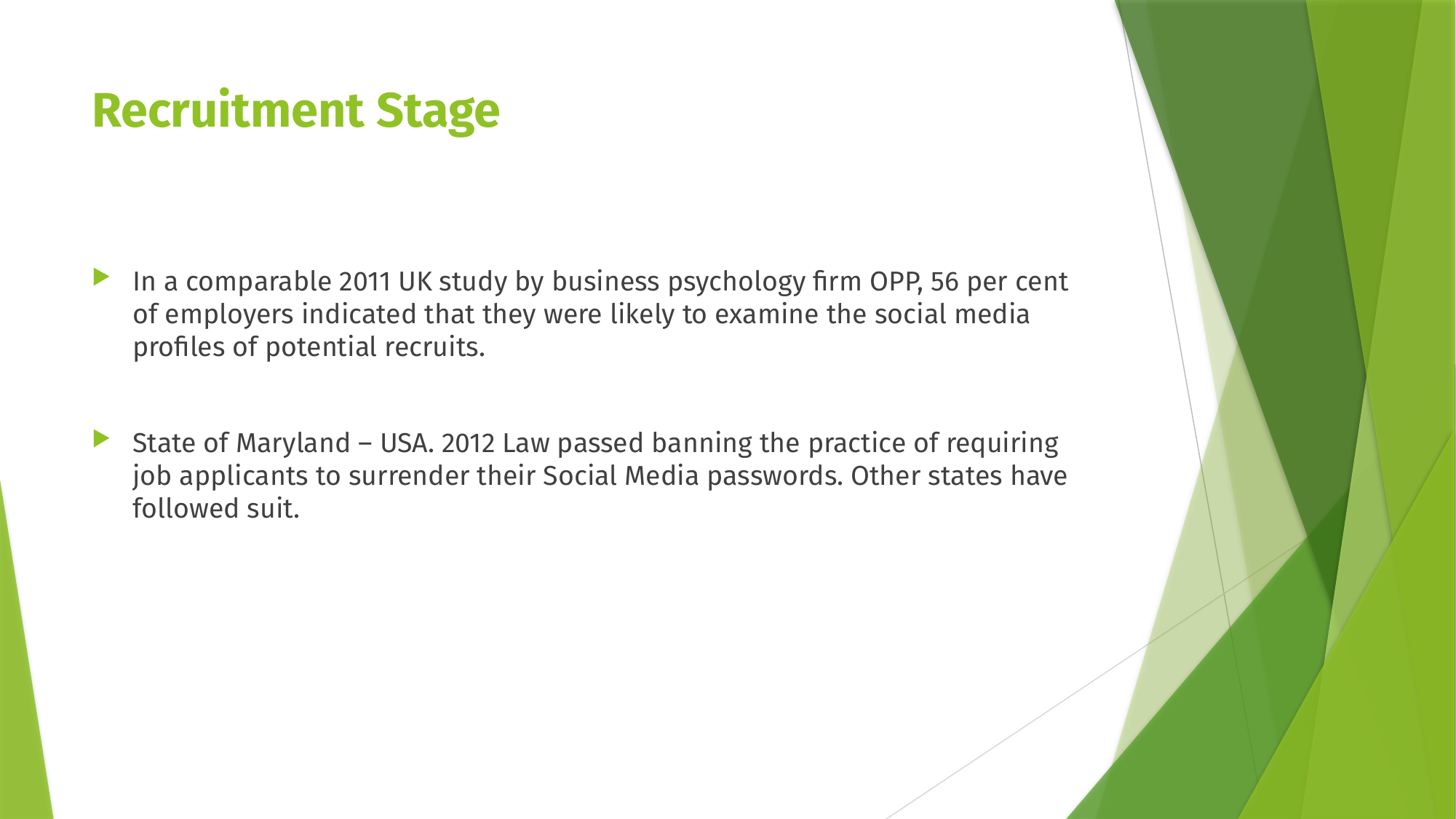

# Recruitment Stage
In a comparable 2011 UK study by business psychology firm OPP, 56 per cent of employers indicated that they were likely to examine the social media profiles of potential recruits.

State of Maryland – USA. 2012 Law passed banning the practice of requiring job applicants to surrender their Social Media passwords. Other states have followed suit.